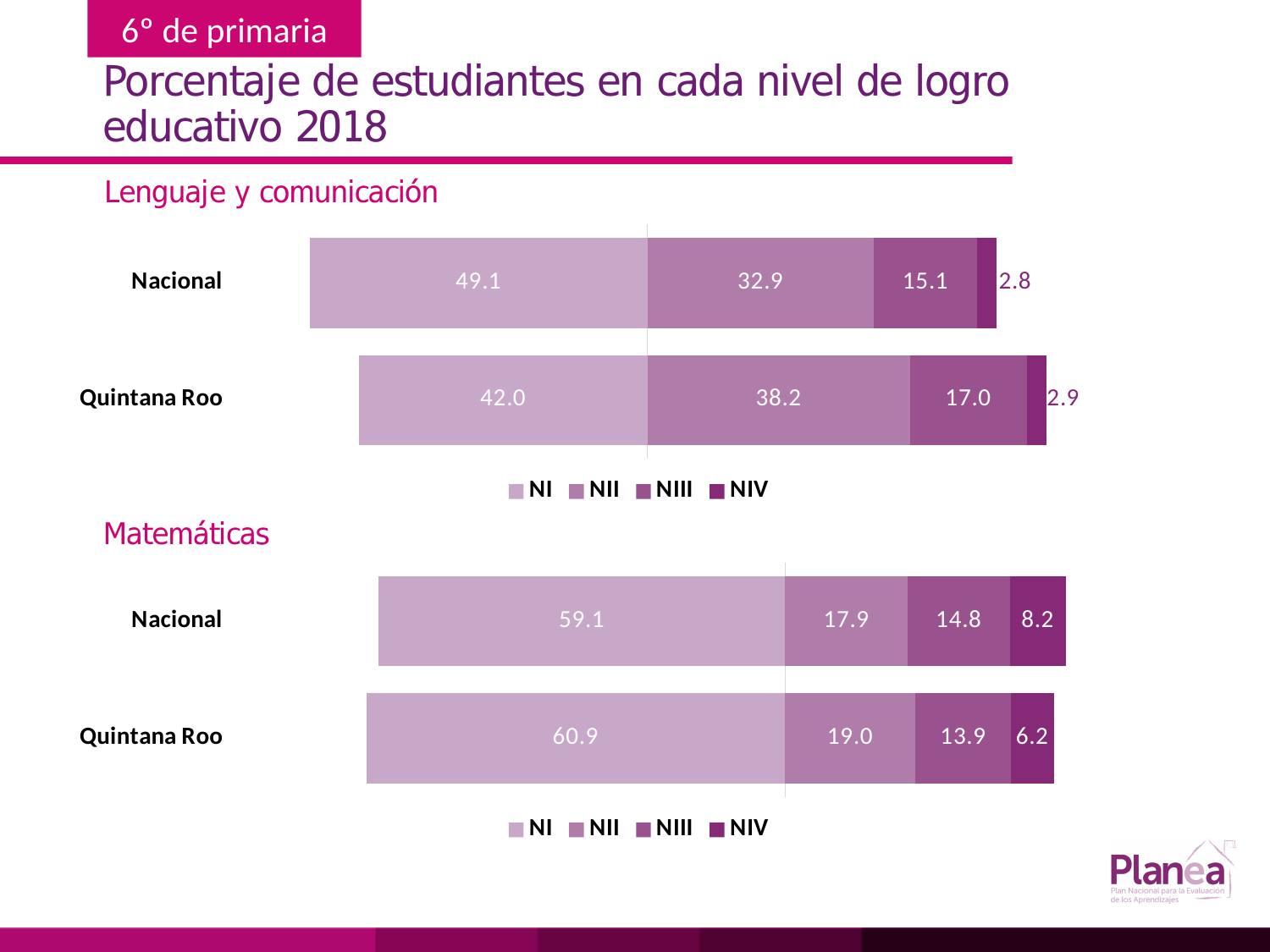

# Porcentaje de estudiantes en cada nivel de logro educativo 2018

Lenguaje y comunicación

### Chart

| Category |  |  |  |  |
|---|---|---|---|---|
| Quintana Roo | -42.0 | 38.2 | 17.0 | 2.9 |
| Nacional | -49.1 | 32.9 | 15.1 | 2.8 |
Matemáticas

### Chart

| Category |  |  |  |  |
|---|---|---|---|---|
| Quintana Roo | -60.9 | 19.0 | 13.9 | 6.2 |
| Nacional | -59.1 | 17.9 | 14.8 | 8.2 |